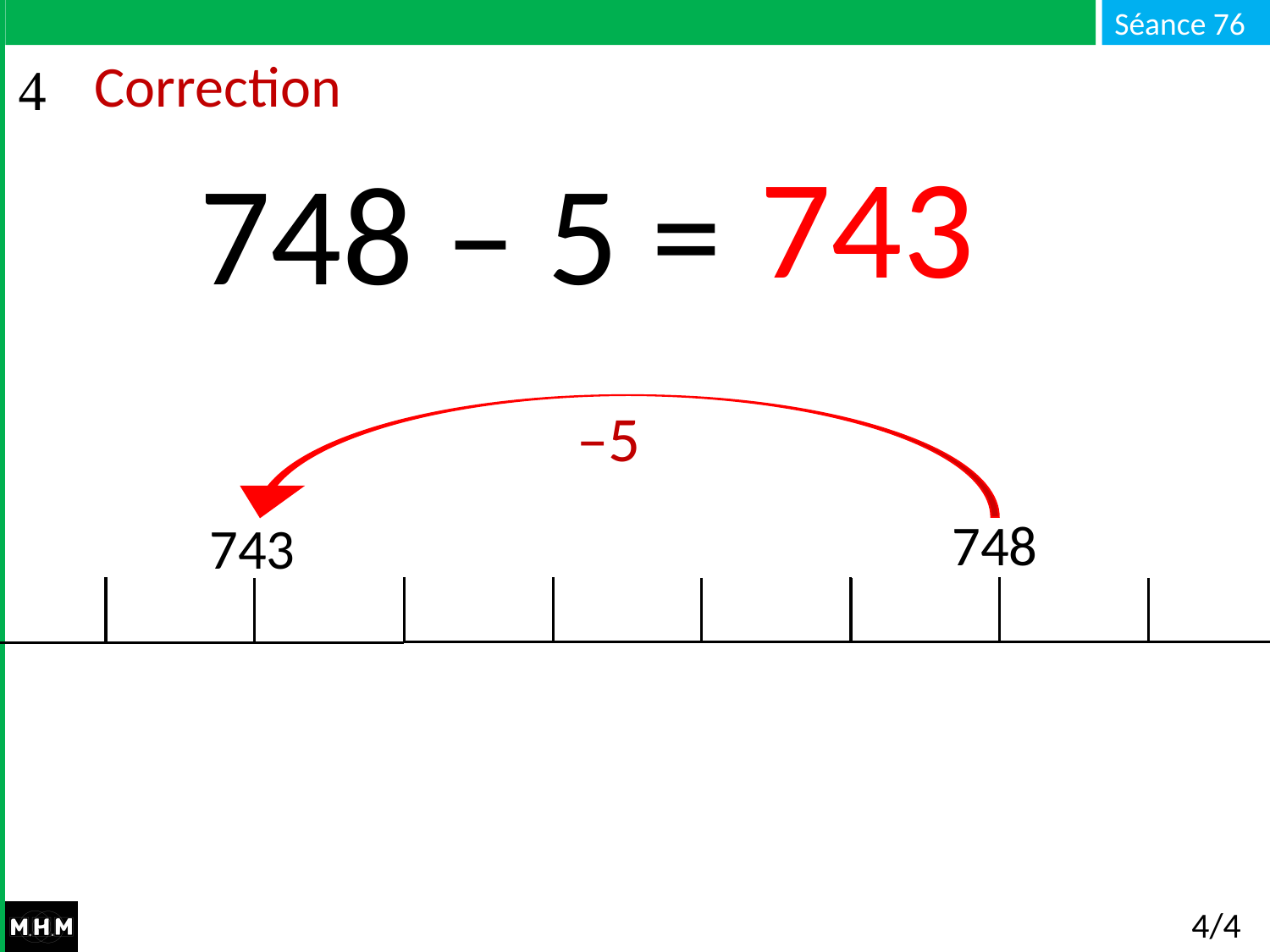

# Correction
743
748 – 5 = …
–5

748
743
4/4